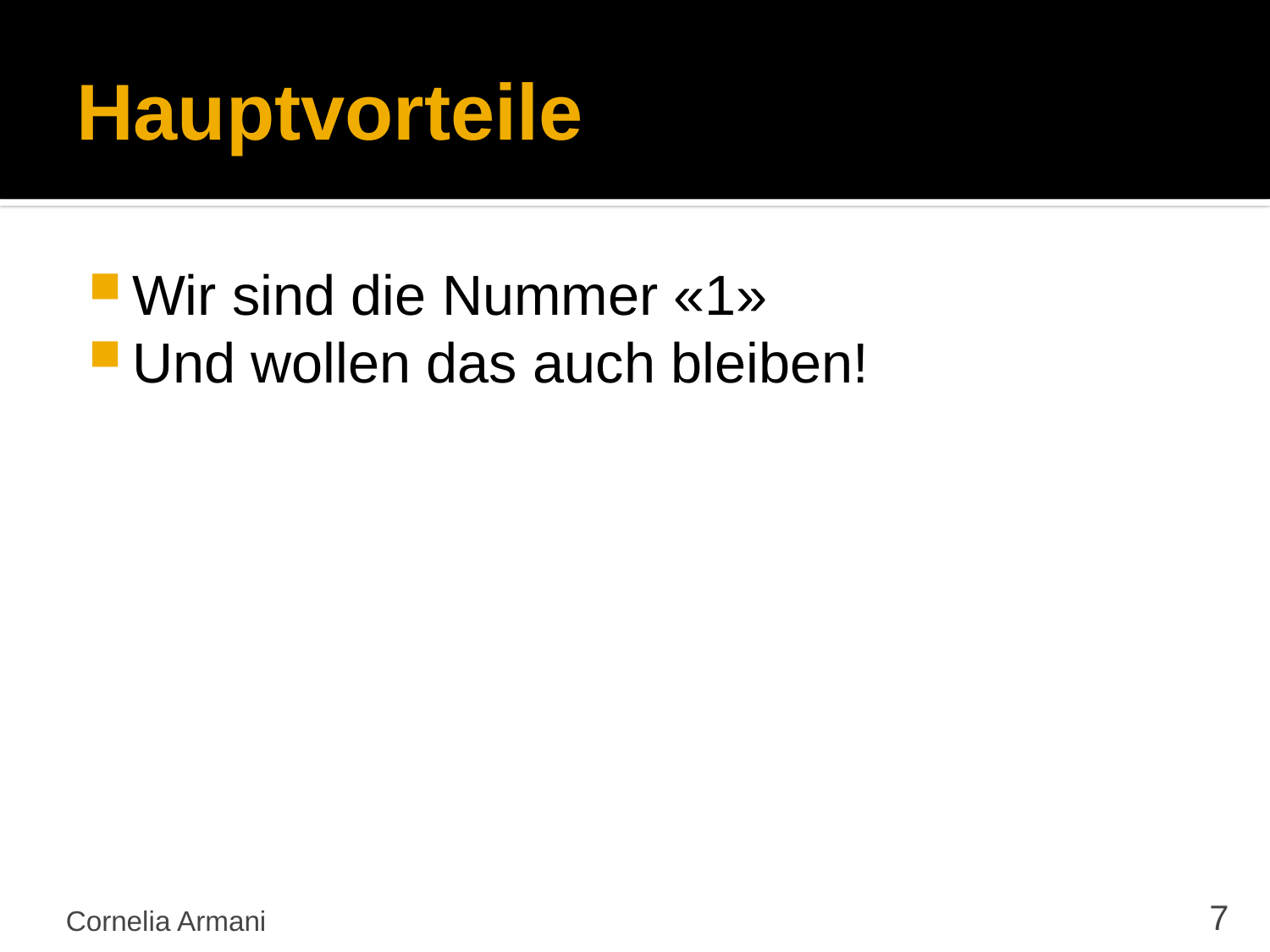

# Hauptvorteile
Wir sind die Nummer «1»
Und wollen das auch bleiben!

Cornelia Armani
7